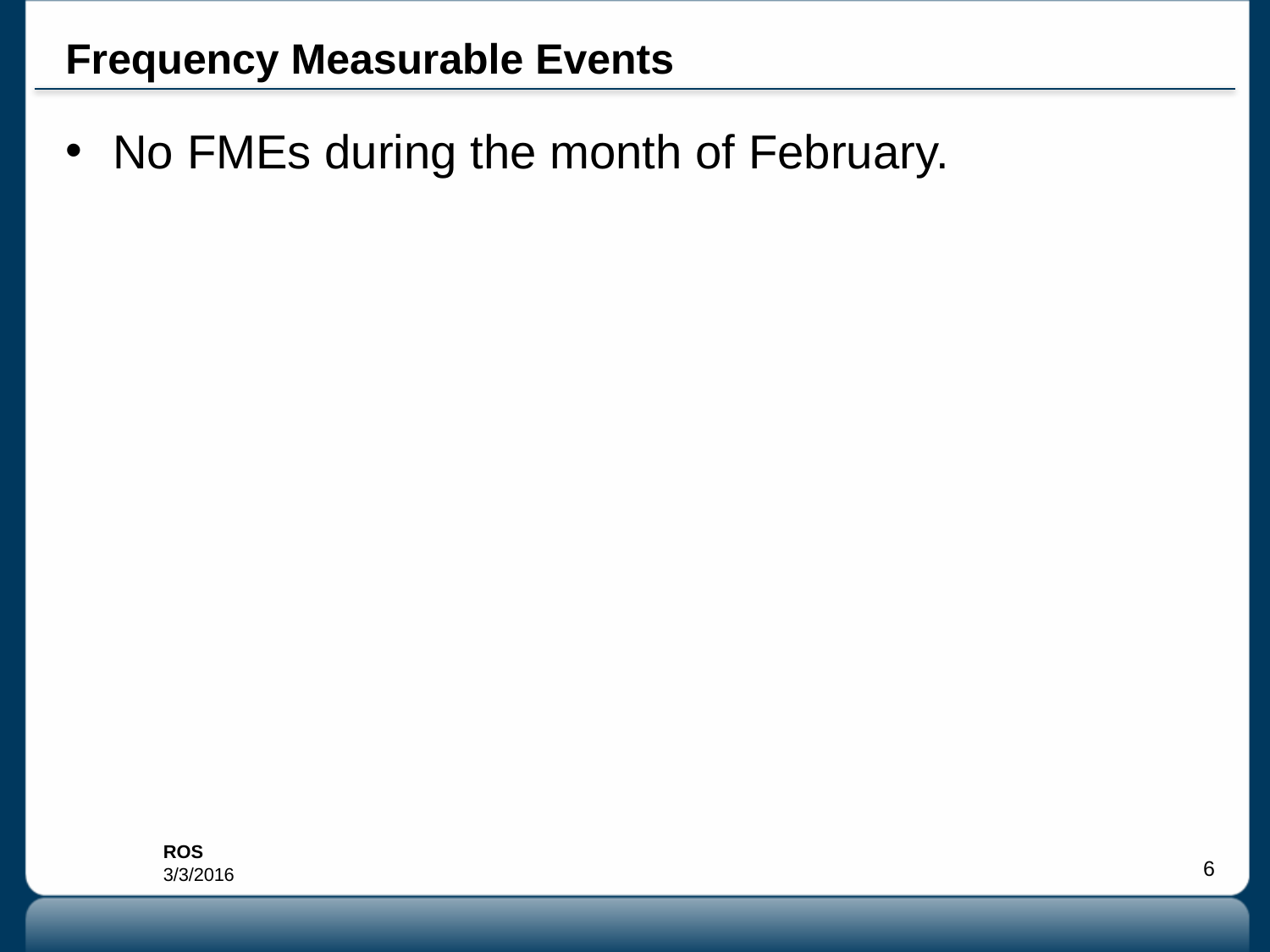

# Frequency Measurable Events
No FMEs during the month of February.